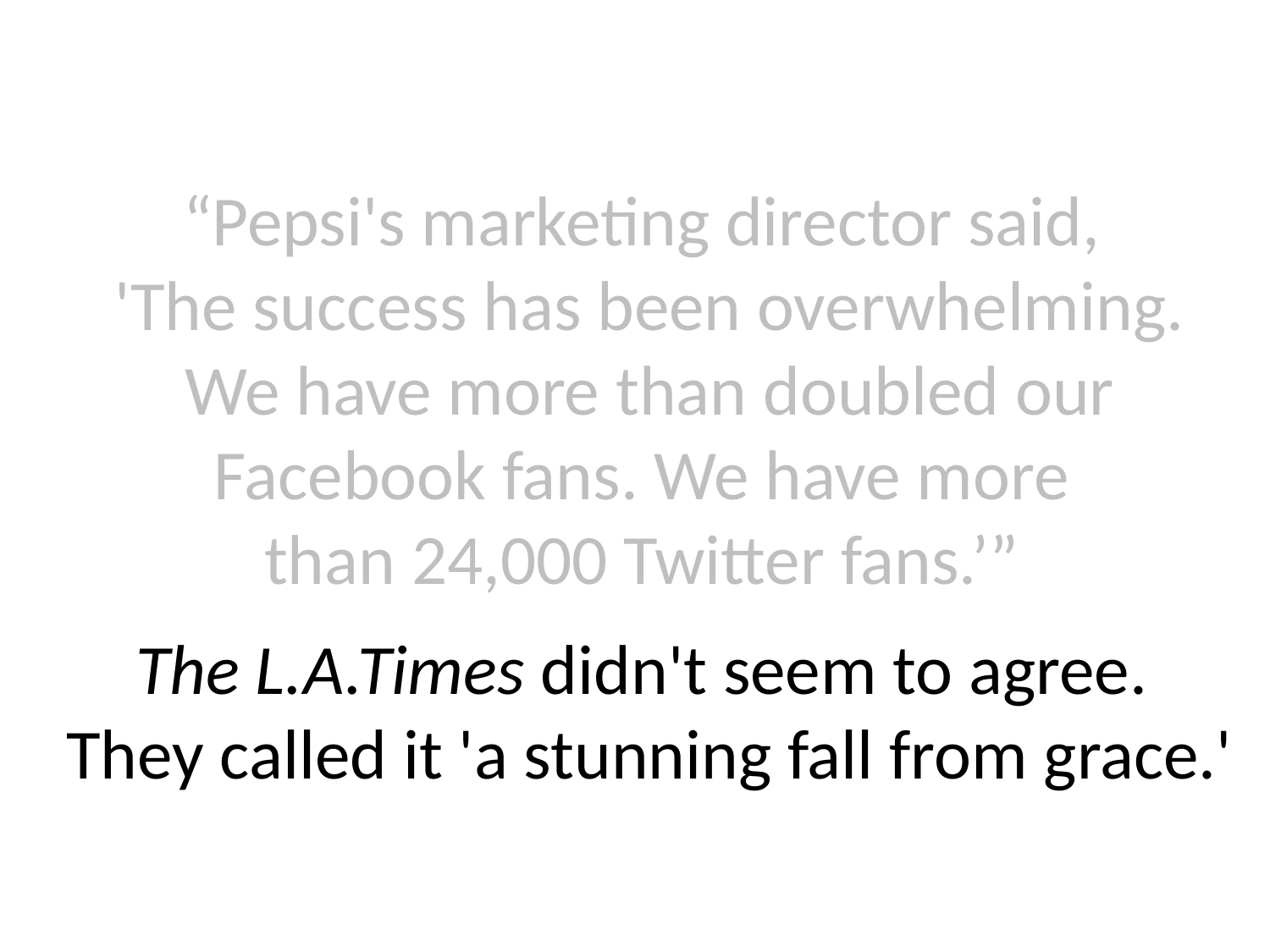

“Pepsi's marketing director said,
'The success has been overwhelming. We have more than doubled our Facebook fans. We have more
than 24,000 Twitter fans.’”

The L.A.Times didn't seem to agree.
They called it 'a stunning fall from grace.'